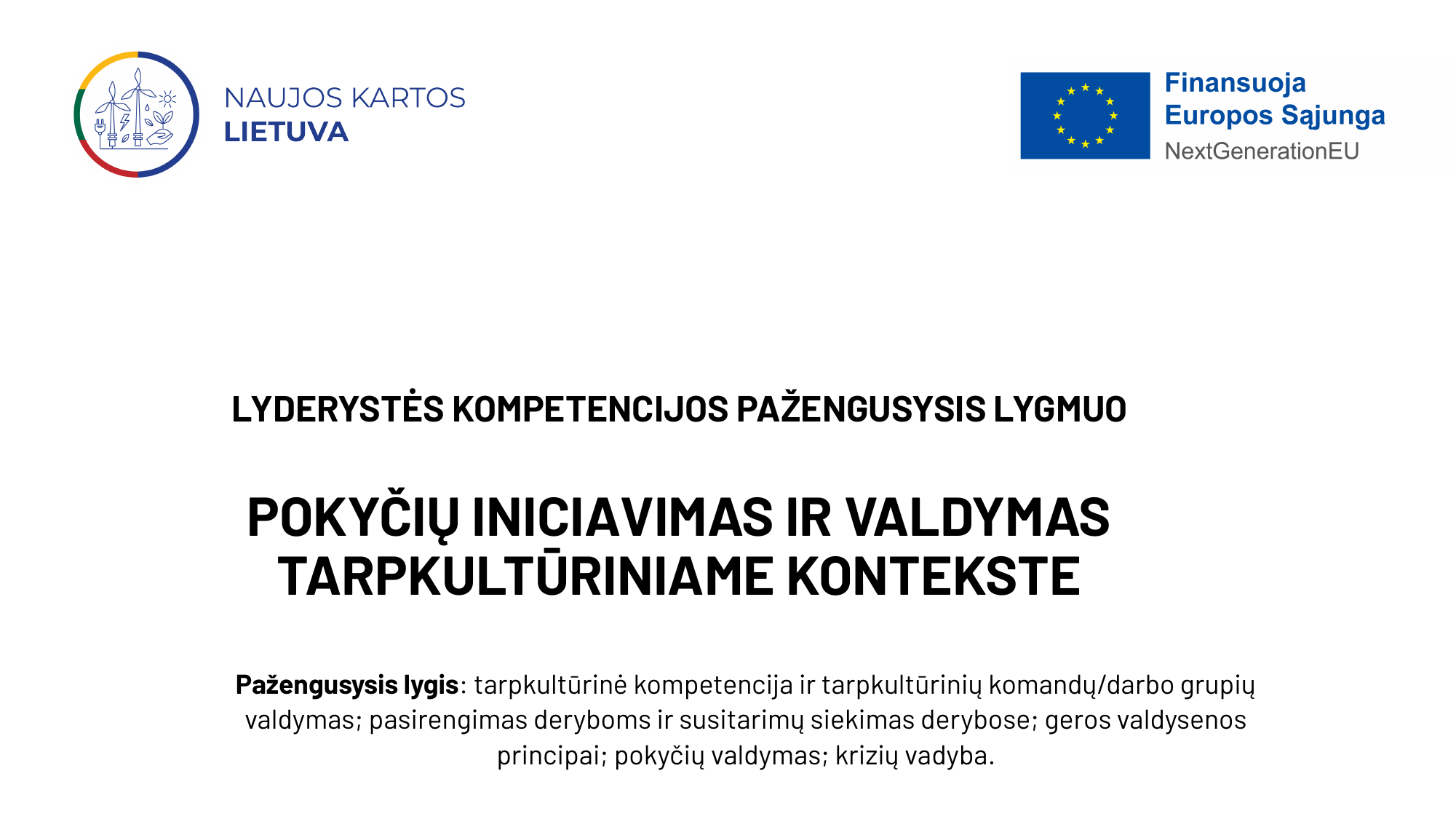

# LYDERYSTĖS KOMPETENCIJOS PAŽENGUSYSIS LYGMUO POKYČIŲ INICIAVIMAS IR VALDYMAS TARPKULTŪRINIAME KONTEKSTE
Pažengusysis lygis: tarpkultūrinė kompetencija ir tarpkultūrinių komandų/darbo grupių valdymas; pasirengimas deryboms ir susitarimų siekimas derybose; geros valdysenos principai; pokyčių valdymas; krizių vadyba.